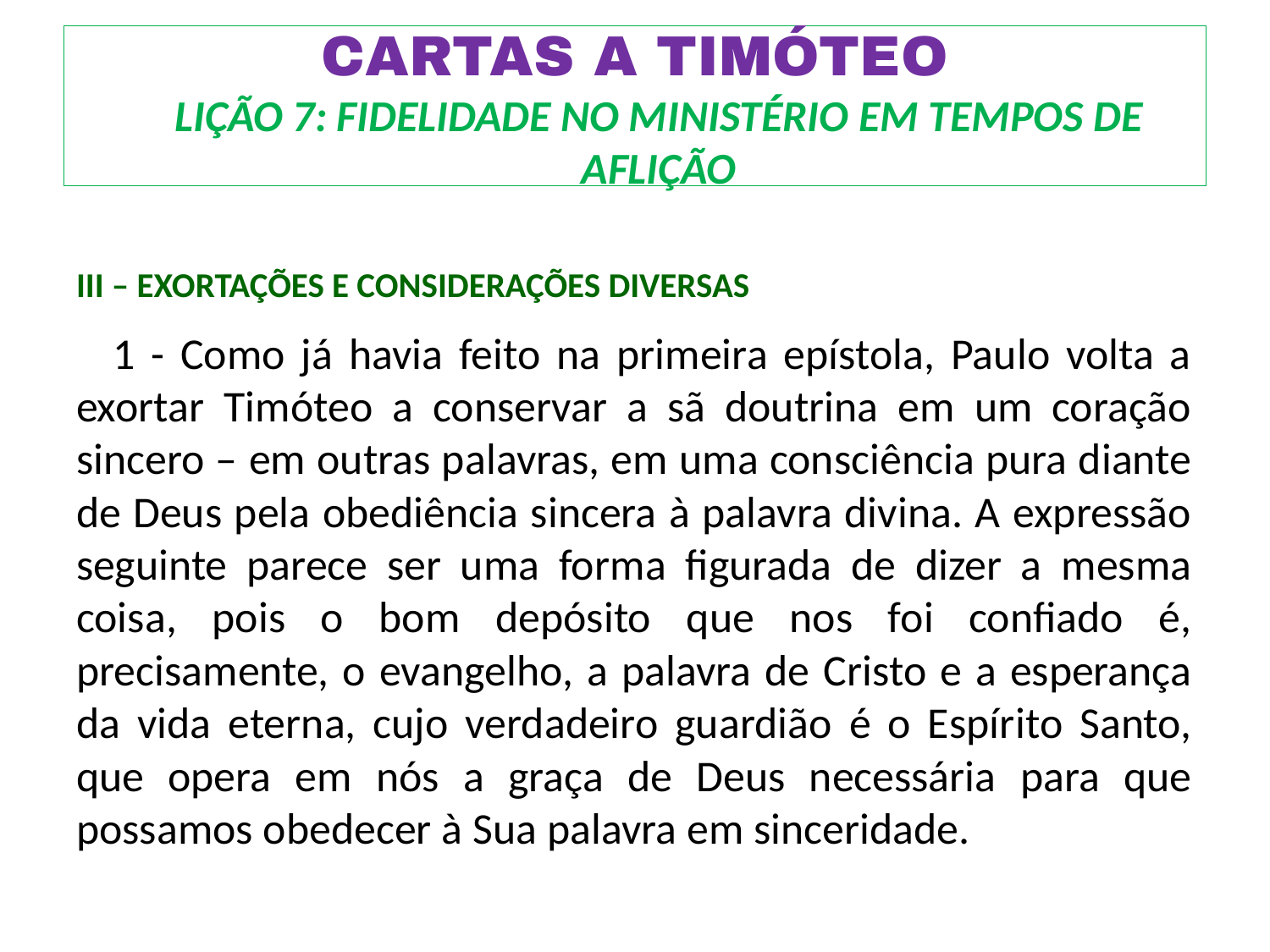

# CARTAS A TIMÓTEO LIÇÃO 7: FIDELIDADE NO MINISTÉRIO EM TEMPOS DE AFLIÇÃO
III – EXORTAÇÕES E CONSIDERAÇÕES DIVERSAS

	1 - Como já havia feito na primeira epístola, Paulo volta a exortar Timóteo a conservar a sã doutrina em um coração sincero – em outras palavras, em uma consciência pura diante de Deus pela obediência sincera à palavra divina. A expressão seguinte parece ser uma forma figurada de dizer a mesma coisa, pois o bom depósito que nos foi confiado é, precisamente, o evangelho, a palavra de Cristo e a esperança da vida eterna, cujo verdadeiro guardião é o Espírito Santo, que opera em nós a graça de Deus necessária para que possamos obedecer à Sua palavra em sinceridade.